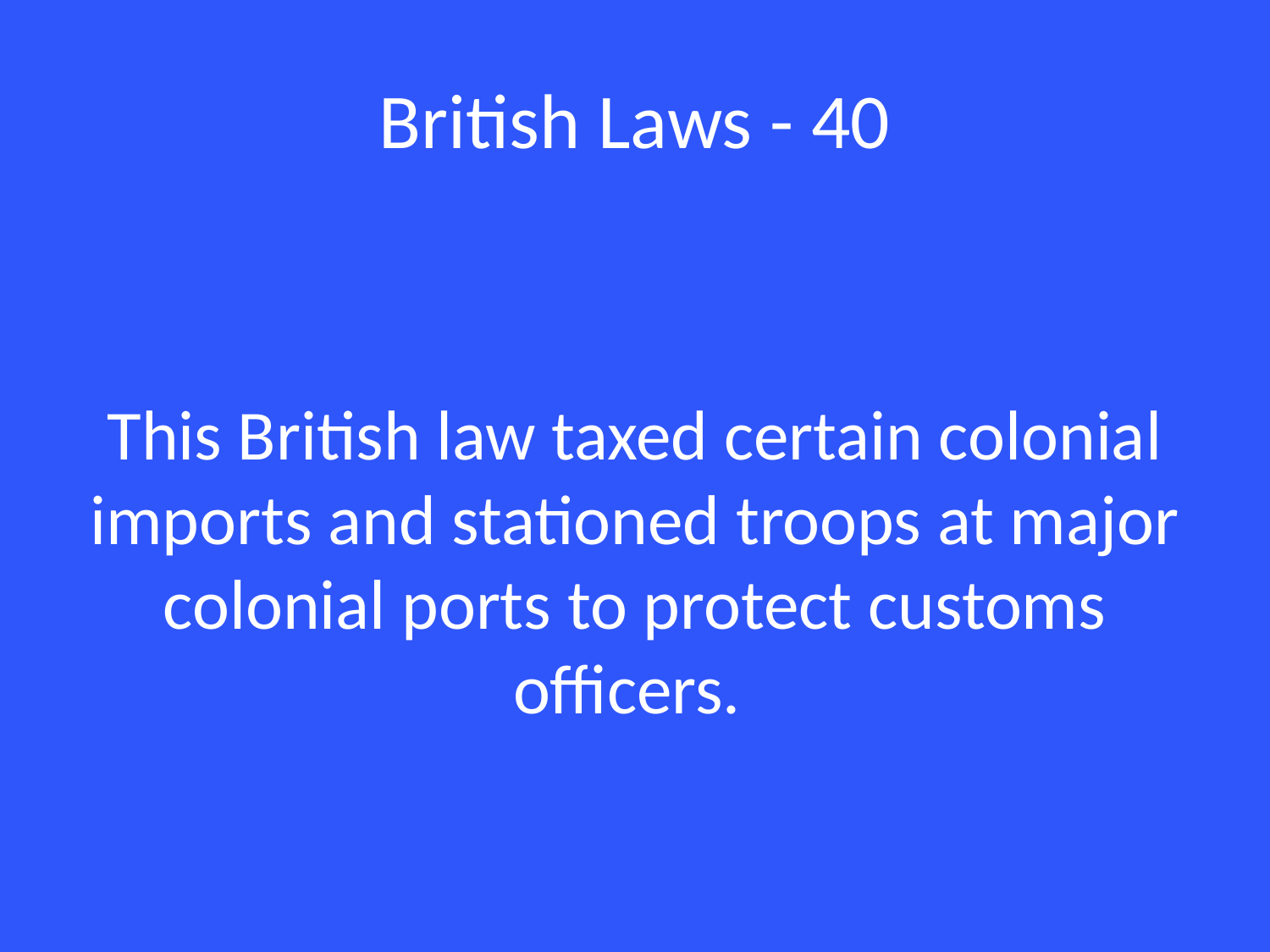

# British Laws - 40

This British law taxed certain colonial imports and stationed troops at major colonial ports to protect customs officers.